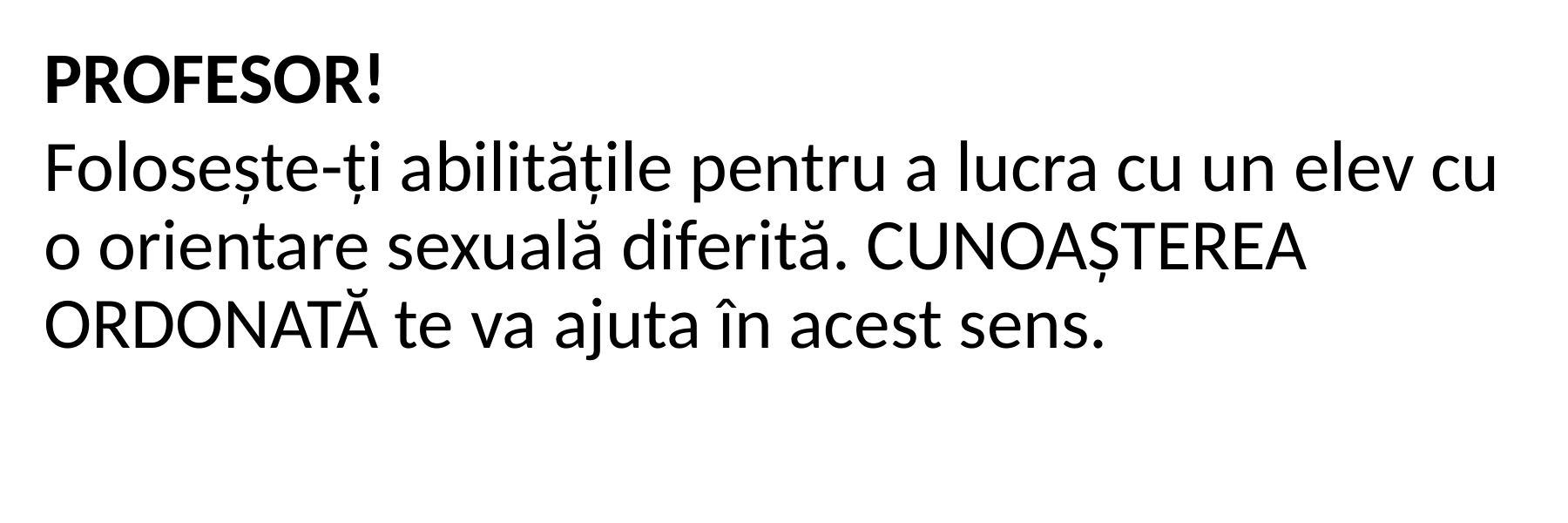

PROFESOR!
Folosește-ți abilitățile pentru a lucra cu un elev cu o orientare sexuală diferită. CUNOAȘTEREA ORDONATĂ te va ajuta în acest sens.